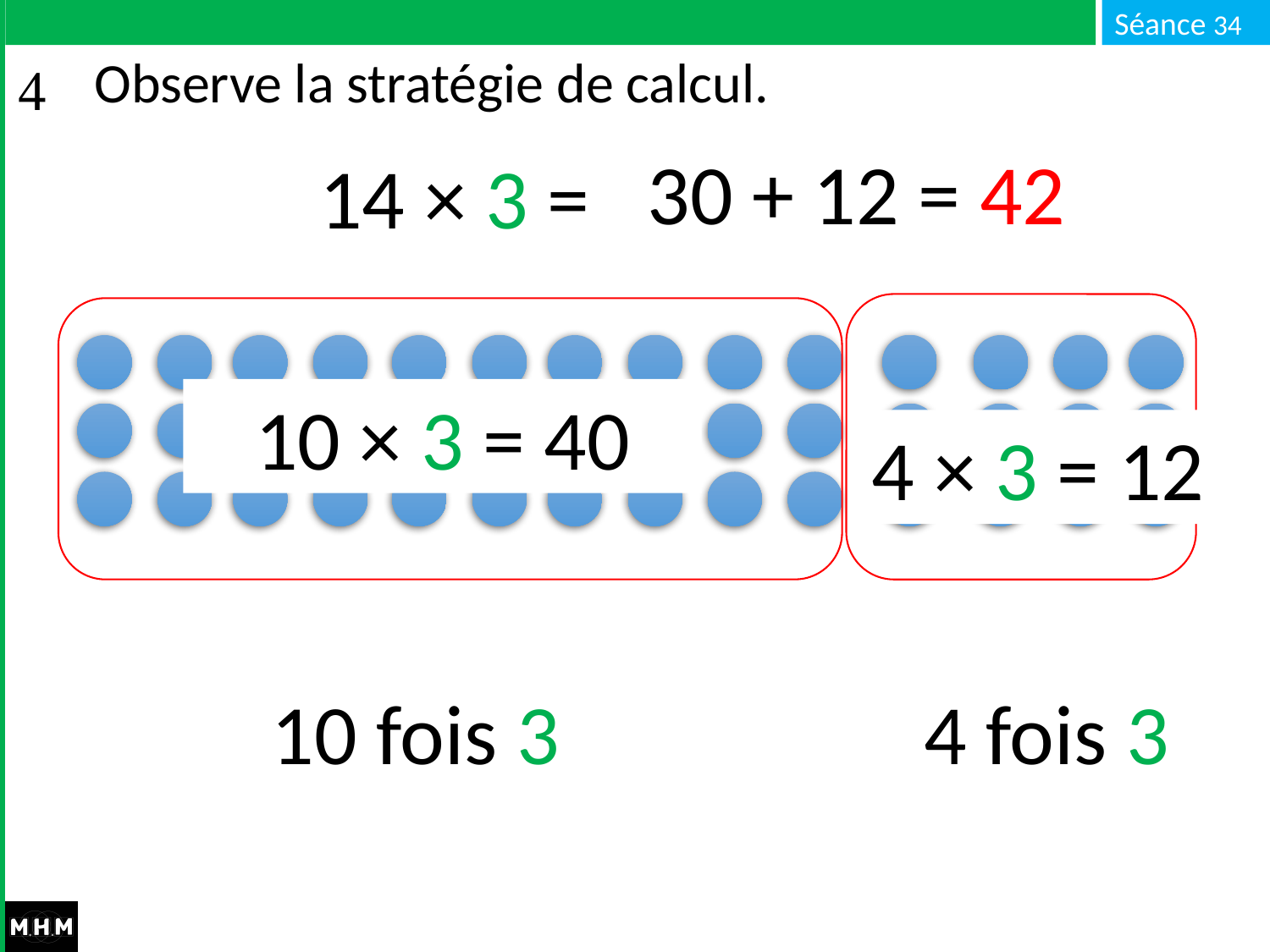

# Observe la stratégie de calcul.
30 + 12 = 42
14 × 3 = …

10 × 3 = 40

4 × 3 = 12

4 fois 3
10 fois 3